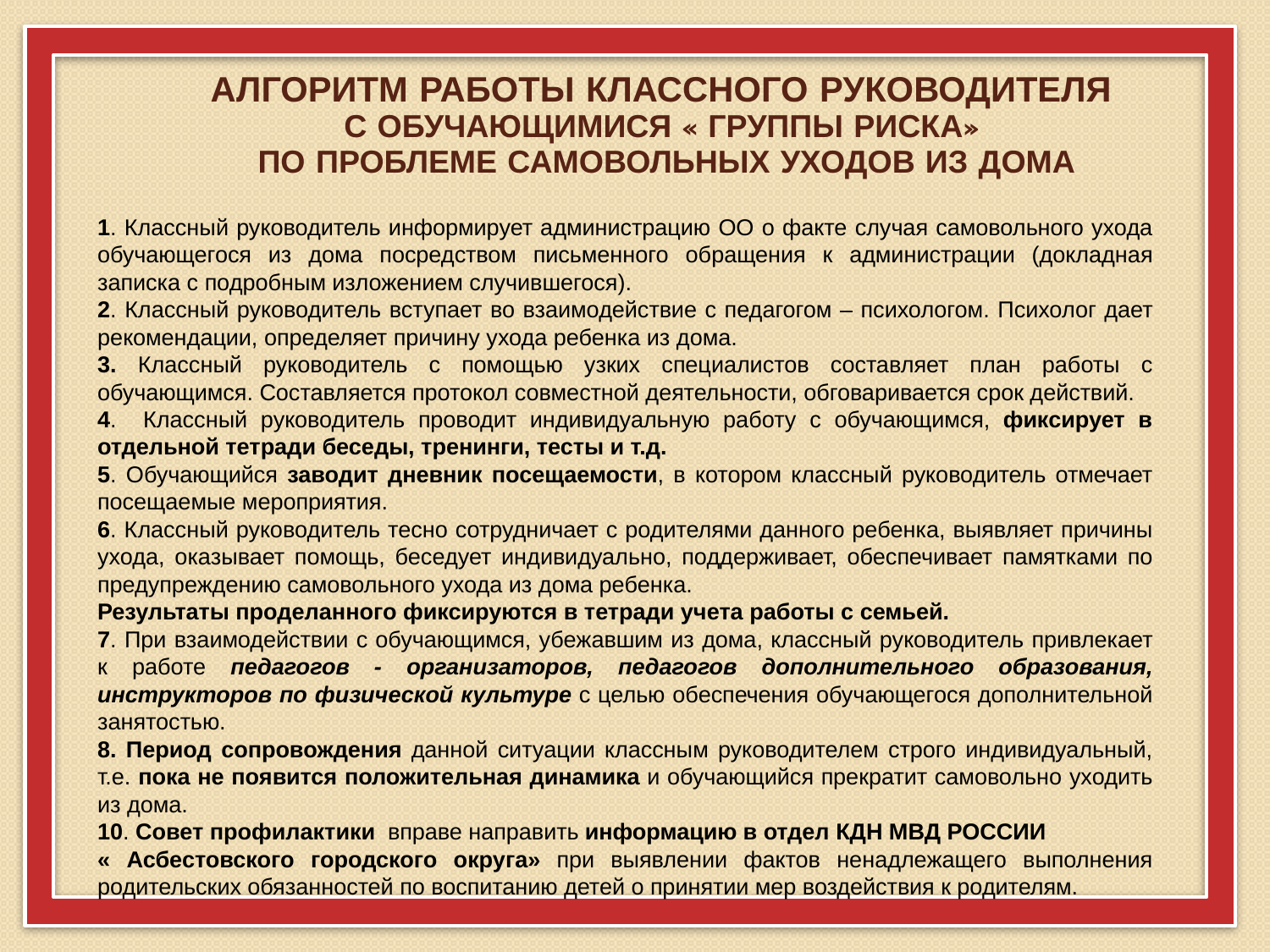

# Алгоритм работы классного руководителя с обучающимися « группы риска» по проблеме самовольных уходов из дома
1. Классный руководитель информирует администрацию ОО о факте случая самовольного ухода обучающегося из дома посредством письменного обращения к администрации (докладная записка с подробным изложением случившегося).
2. Классный руководитель вступает во взаимодействие с педагогом – психологом. Психолог дает рекомендации, определяет причину ухода ребенка из дома.
3. Классный руководитель с помощью узких специалистов составляет план работы с обучающимся. Составляется протокол совместной деятельности, обговаривается срок действий.
4.  Классный руководитель проводит индивидуальную работу с обучающимся, фиксирует в отдельной тетради беседы, тренинги, тесты и т.д.
5. Обучающийся заводит дневник посещаемости, в котором классный руководитель отмечает посещаемые мероприятия.
6. Классный руководитель тесно сотрудничает с родителями данного ребенка, выявляет причины ухода, оказывает помощь, беседует индивидуально, поддерживает, обеспечивает памятками по предупреждению самовольного ухода из дома ребенка.
Результаты проделанного фиксируются в тетради учета работы с семьей.
7. При взаимодействии с обучающимся, убежавшим из дома, классный руководитель привлекает к работе педагогов - организаторов, педагогов дополнительного образования, инструкторов по физической культуре с целью обеспечения обучающегося дополнительной занятостью.
8. Период сопровождения данной ситуации классным руководителем строго индивидуальный, т.е. пока не появится положительная динамика и обучающийся прекратит самовольно уходить из дома.
10. Совет профилактики  вправе направить информацию в отдел КДН МВД РОССИИ
« Асбестовского городского округа» при выявлении фактов ненадлежащего выполнения родительских обязанностей по воспитанию детей о принятии мер воздействия к родителям.